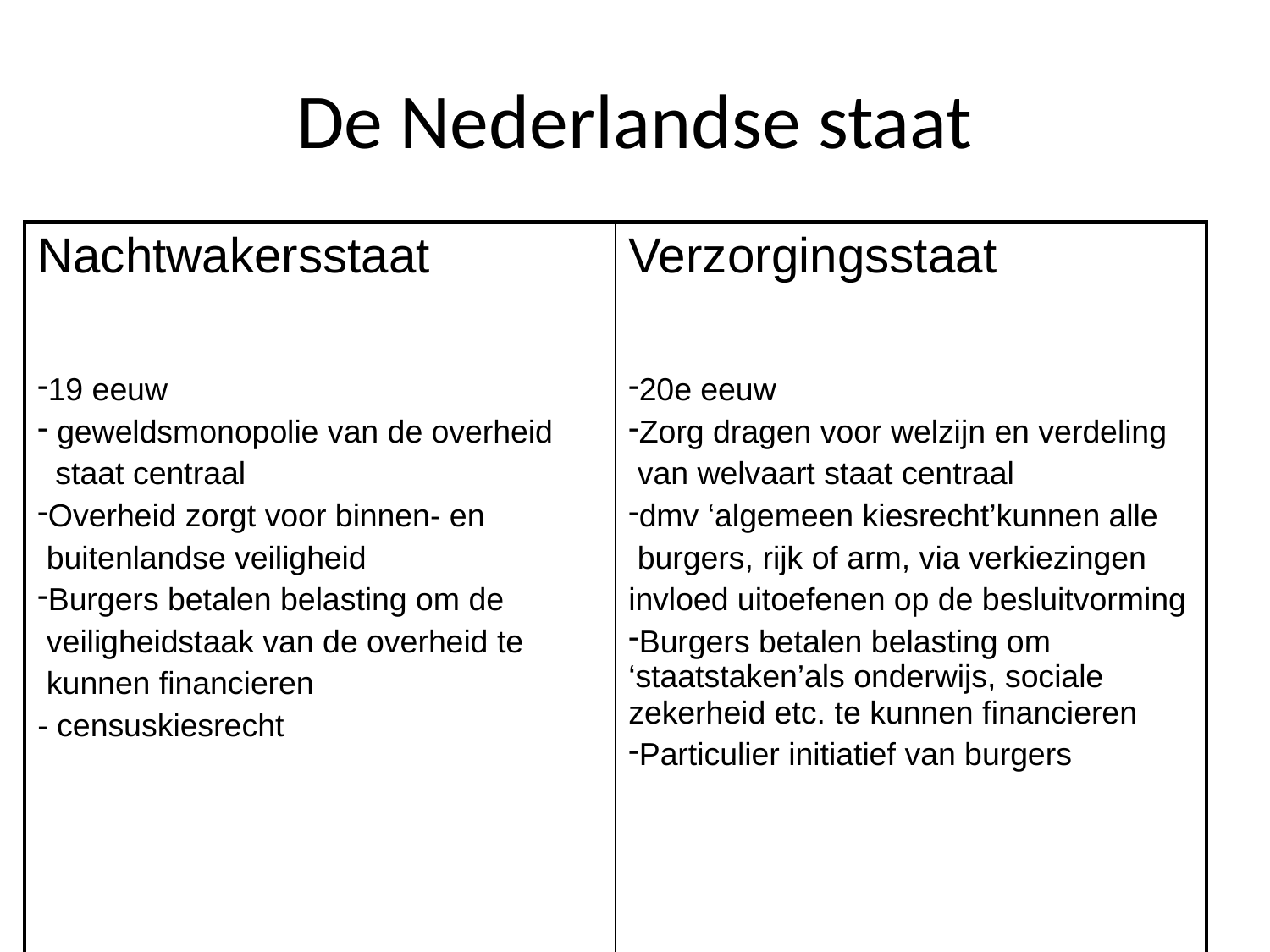

# De Nederlandse staat
| Nachtwakersstaat | Verzorgingsstaat |
| --- | --- |
| 19 eeuw geweldsmonopolie van de overheid staat centraal Overheid zorgt voor binnen- en buitenlandse veiligheid Burgers betalen belasting om de veiligheidstaak van de overheid te kunnen financieren - censuskiesrecht | 20e eeuw Zorg dragen voor welzijn en verdeling van welvaart staat centraal dmv ‘algemeen kiesrecht’kunnen alle burgers, rijk of arm, via verkiezingen invloed uitoefenen op de besluitvorming Burgers betalen belasting om ‘staatstaken’als onderwijs, sociale zekerheid etc. te kunnen financieren Particulier initiatief van burgers |